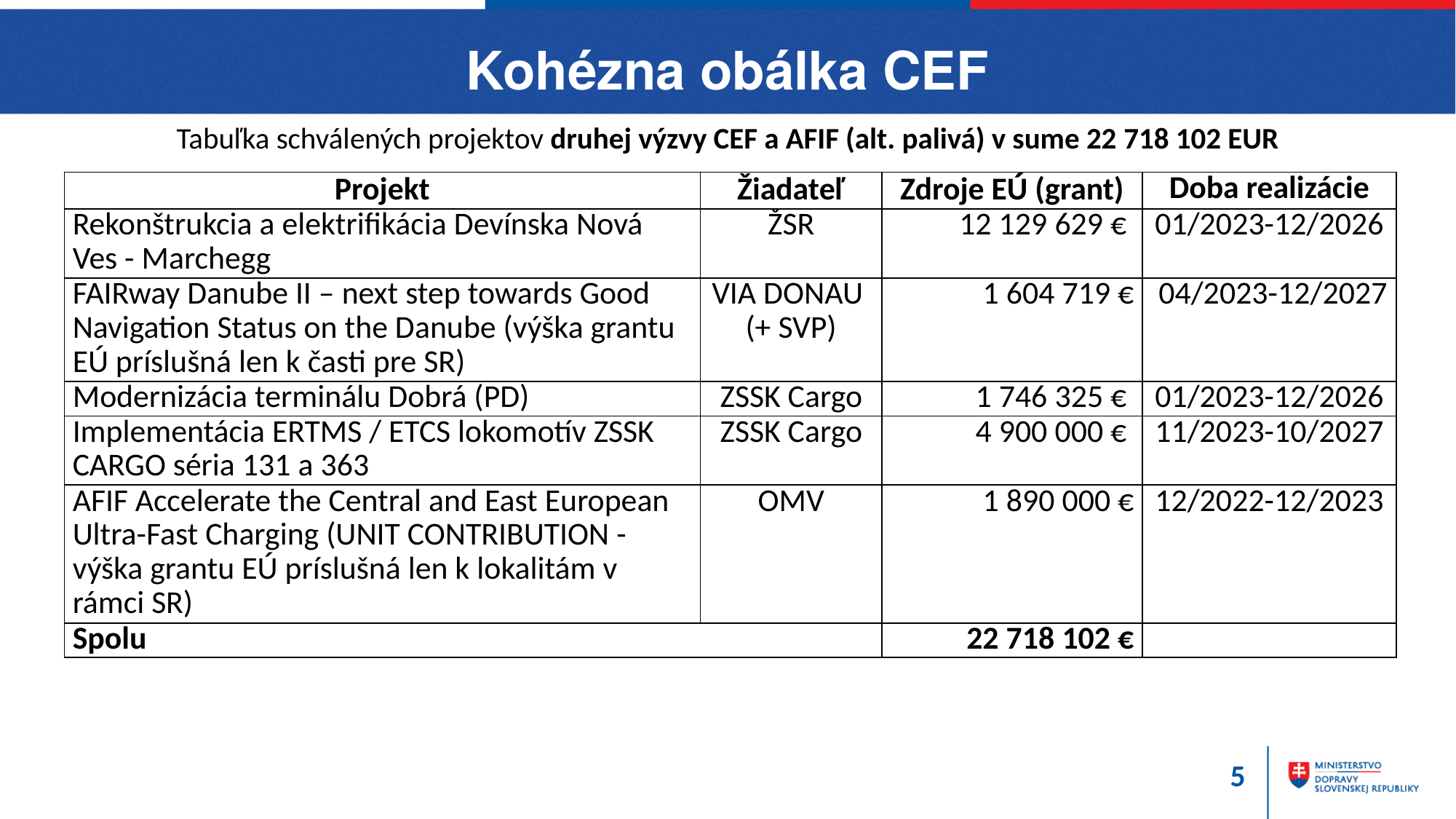

# Kohézna obálka CEF
Tabuľka schválených projektov druhej výzvy CEF a AFIF (alt. palivá) v sume 22 718 102 EUR
| Projekt | Žiadateľ | Zdroje EÚ (grant) | Doba realizácie |
| --- | --- | --- | --- |
| Rekonštrukcia a elektrifikácia Devínska Nová Ves - Marchegg | ŽSR | 12 129 629 € | 01/2023-12/2026 |
| FAIRway Danube II – next step towards Good Navigation Status on the Danube (výška grantu EÚ príslušná len k časti pre SR) | VIA DONAU (+ SVP) | 1 604 719 € | 04/2023-12/2027 |
| Modernizácia terminálu Dobrá (PD) | ZSSK Cargo | 1 746 325 € | 01/2023-12/2026 |
| Implementácia ERTMS / ETCS lokomotív ZSSK CARGO séria 131 a 363 | ZSSK Cargo | 4 900 000 € | 11/2023-10/2027 |
| AFIF Accelerate the Central and East European Ultra-Fast Charging (UNIT CONTRIBUTION - výška grantu EÚ príslušná len k lokalitám v rámci SR) | OMV | 1 890 000 € | 12/2022-12/2023 |
| Spolu |  | 22 718 102 € |  |
5